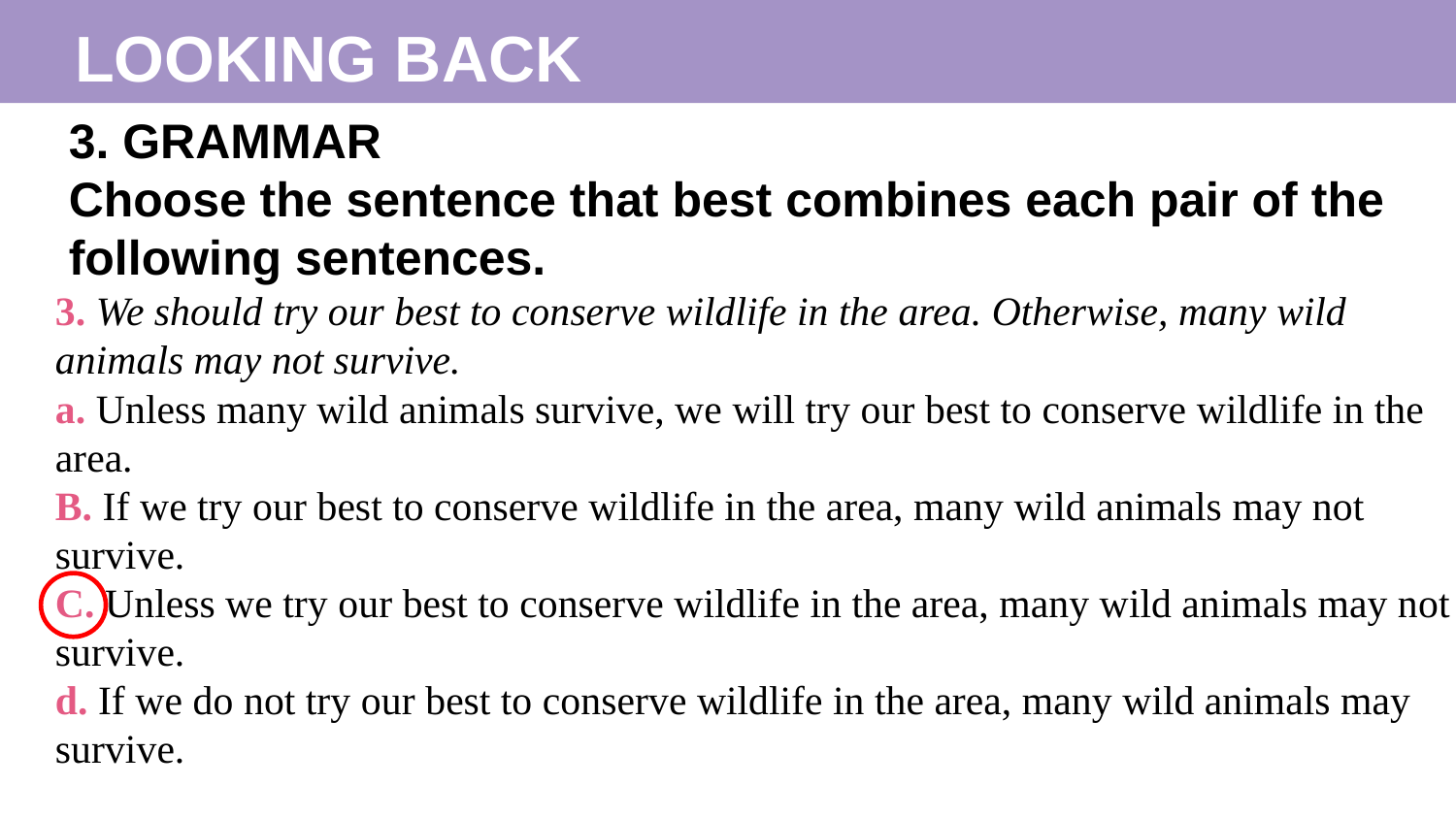

LOOKING BACK
3. GRAMMAR
Choose the sentence that best combines each pair of the following sentences.
3. We should try our best to conserve wildlife in the area. Otherwise, many wild animals may not survive.
a. Unless many wild animals survive, we will try our best to conserve wildlife in the area.
B. If we try our best to conserve wildlife in the area, many wild animals may not survive.
C. Unless we try our best to conserve wildlife in the area, many wild animals may not survive.
d. If we do not try our best to conserve wildlife in the area, many wild animals may survive.